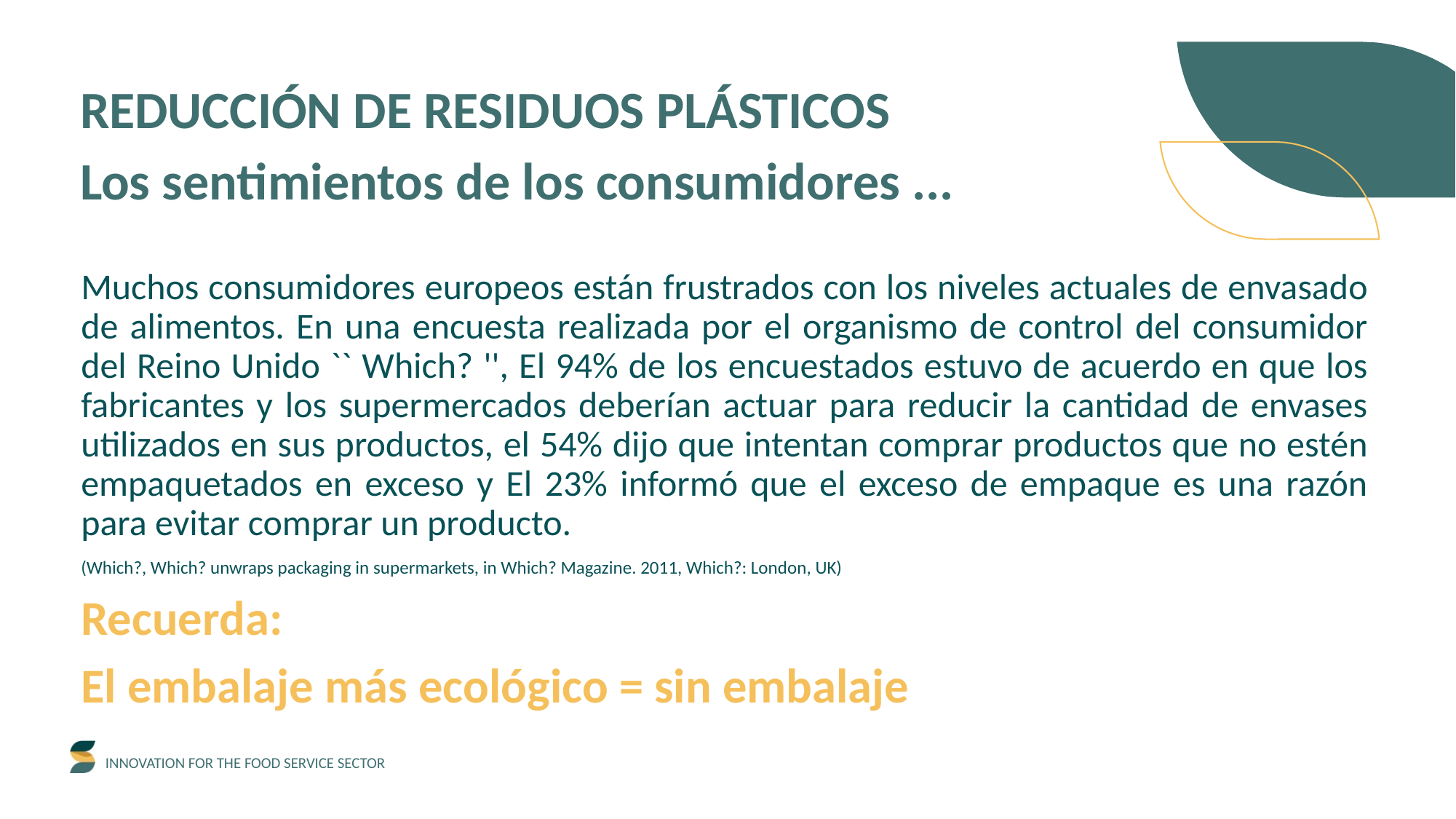

REDUCCIÓN DE RESIDUOS PLÁSTICOS
Los sentimientos de los consumidores ...
Muchos consumidores europeos están frustrados con los niveles actuales de envasado de alimentos. En una encuesta realizada por el organismo de control del consumidor del Reino Unido `` Which? '', El 94% de los encuestados estuvo de acuerdo en que los fabricantes y los supermercados deberían actuar para reducir la cantidad de envases utilizados en sus productos, el 54% dijo que intentan comprar productos que no estén empaquetados en exceso y El 23% informó que el exceso de empaque es una razón para evitar comprar un producto.
(Which?, Which? unwraps packaging in supermarkets, in Which? Magazine. 2011, Which?: London, UK)
Recuerda:
El embalaje más ecológico = sin embalaje